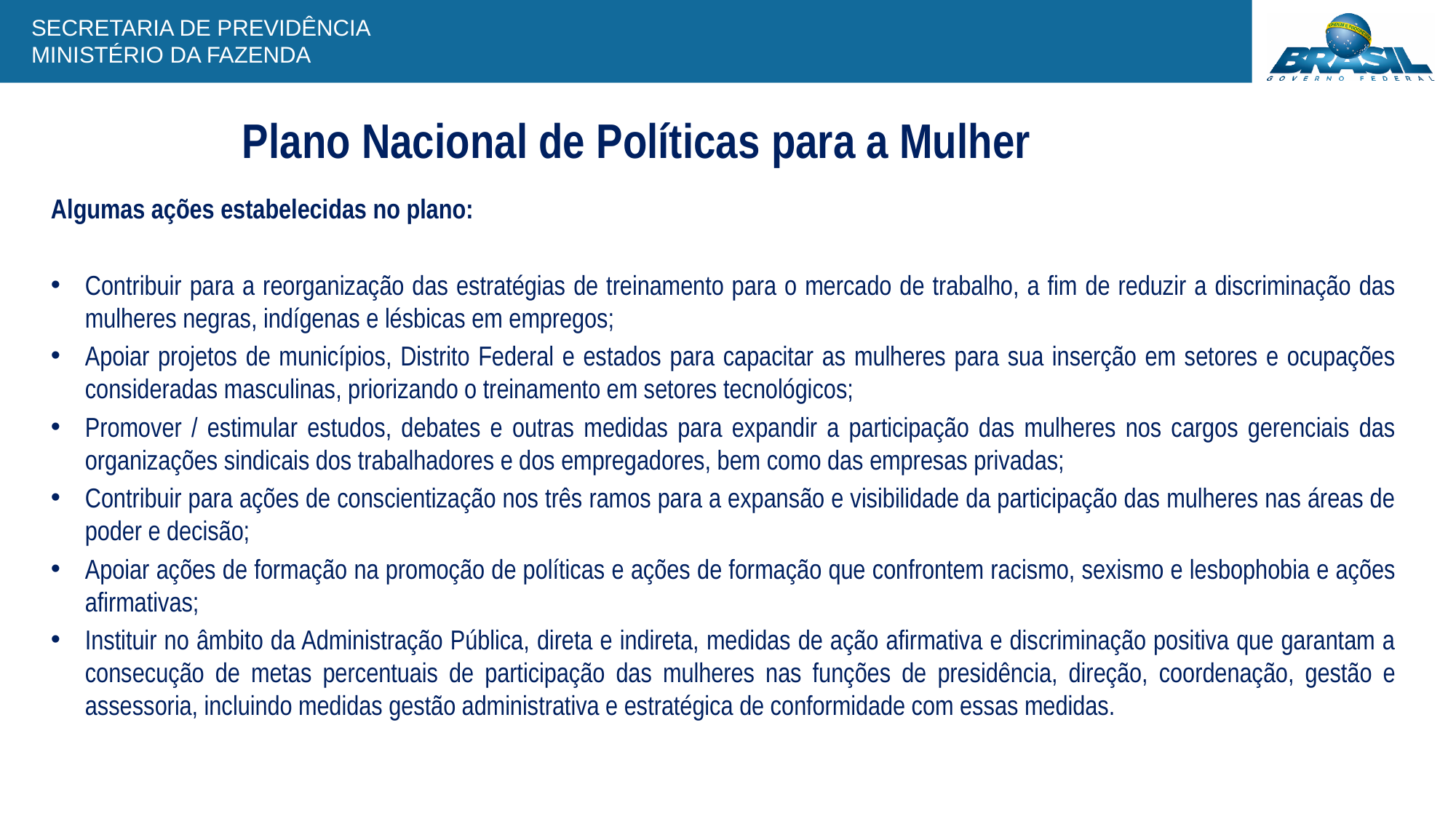

Plano Nacional de Políticas para a Mulher
Algumas ações estabelecidas no plano:

Contribuir para a reorganização das estratégias de treinamento para o mercado de trabalho, a fim de reduzir a discriminação das mulheres negras, indígenas e lésbicas em empregos;
Apoiar projetos de municípios, Distrito Federal e estados para capacitar as mulheres para sua inserção em setores e ocupações consideradas masculinas, priorizando o treinamento em setores tecnológicos;
Promover / estimular estudos, debates e outras medidas para expandir a participação das mulheres nos cargos gerenciais das organizações sindicais dos trabalhadores e dos empregadores, bem como das empresas privadas;
Contribuir para ações de conscientização nos três ramos para a expansão e visibilidade da participação das mulheres nas áreas de poder e decisão;
Apoiar ações de formação na promoção de políticas e ações de formação que confrontem racismo, sexismo e lesbophobia e ações afirmativas;
Instituir no âmbito da Administração Pública, direta e indireta, medidas de ação afirmativa e discriminação positiva que garantam a consecução de metas percentuais de participação das mulheres nas funções de presidência, direção, coordenação, gestão e assessoria, incluindo medidas gestão administrativa e estratégica de conformidade com essas medidas.